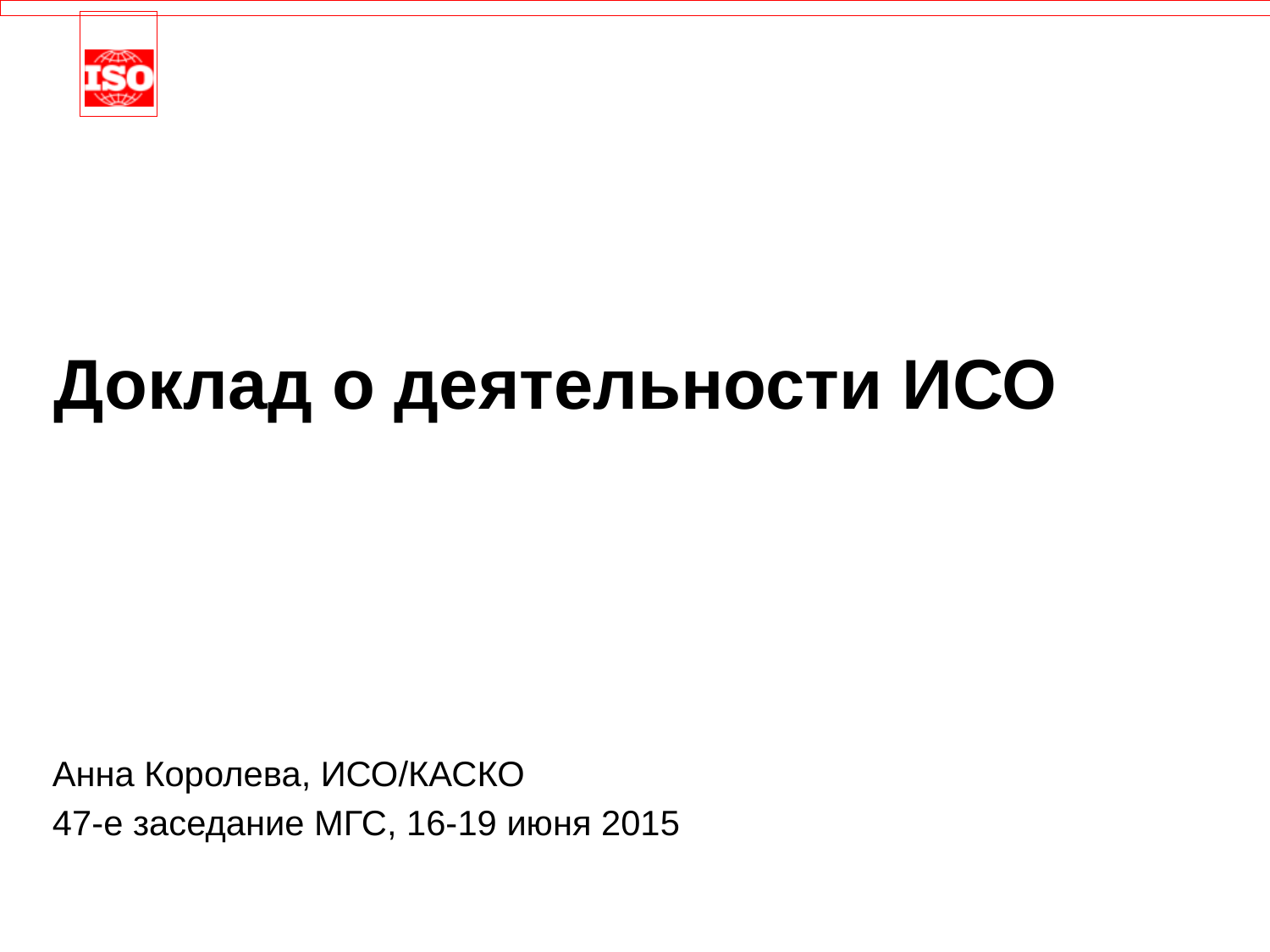

Доклад о деятельности ИСО
Анна Королева, ИСО/КАСКО
47-е заседание МГС, 16-19 июня 2015